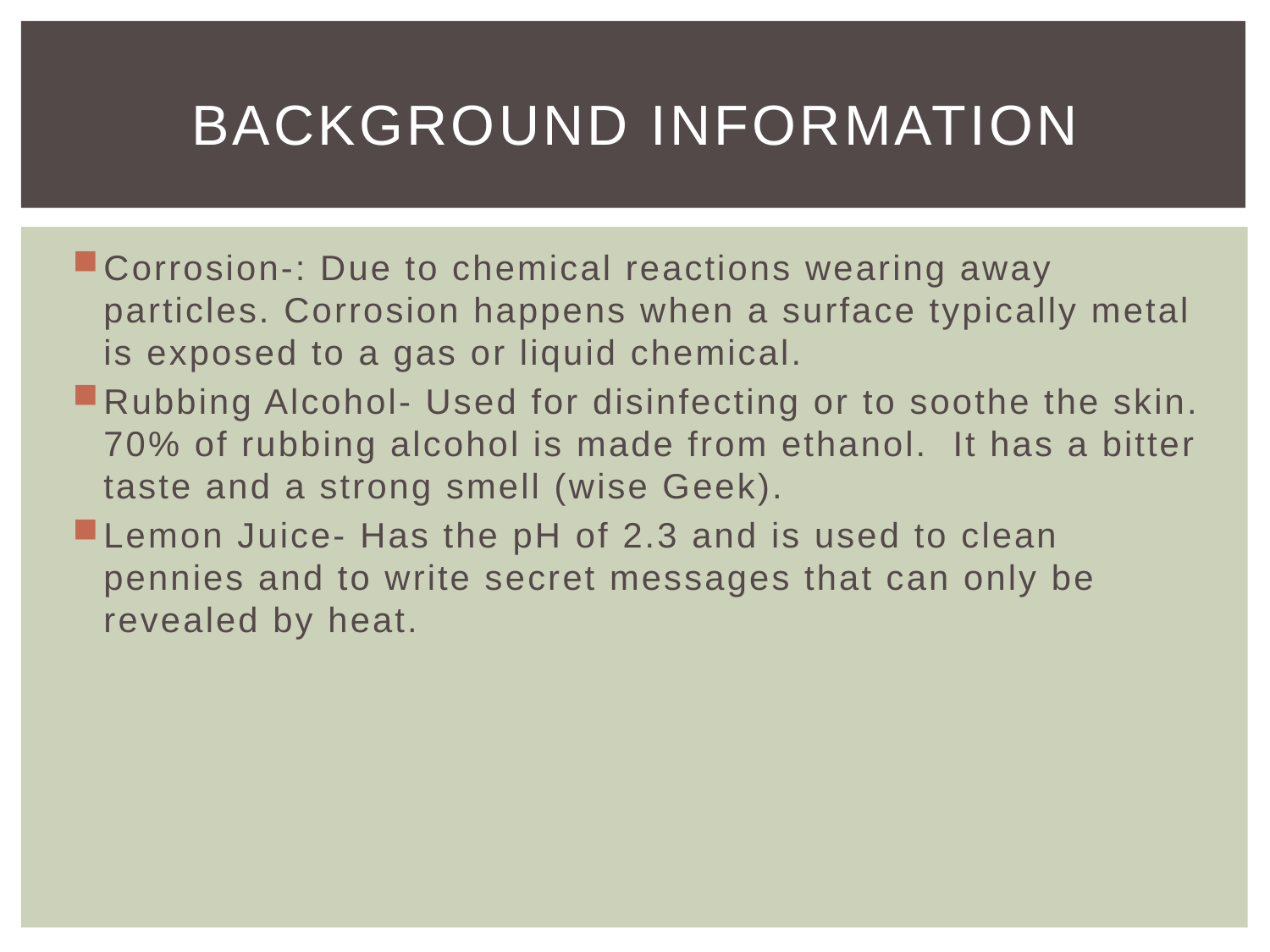

# Background information
Corrosion-: Due to chemical reactions wearing away particles. Corrosion happens when a surface typically metal is exposed to a gas or liquid chemical.
Rubbing Alcohol- Used for disinfecting or to soothe the skin. 70% of rubbing alcohol is made from ethanol.  It has a bitter taste and a strong smell (wise Geek).
Lemon Juice- Has the pH of 2.3 and is used to clean pennies and to write secret messages that can only be revealed by heat.